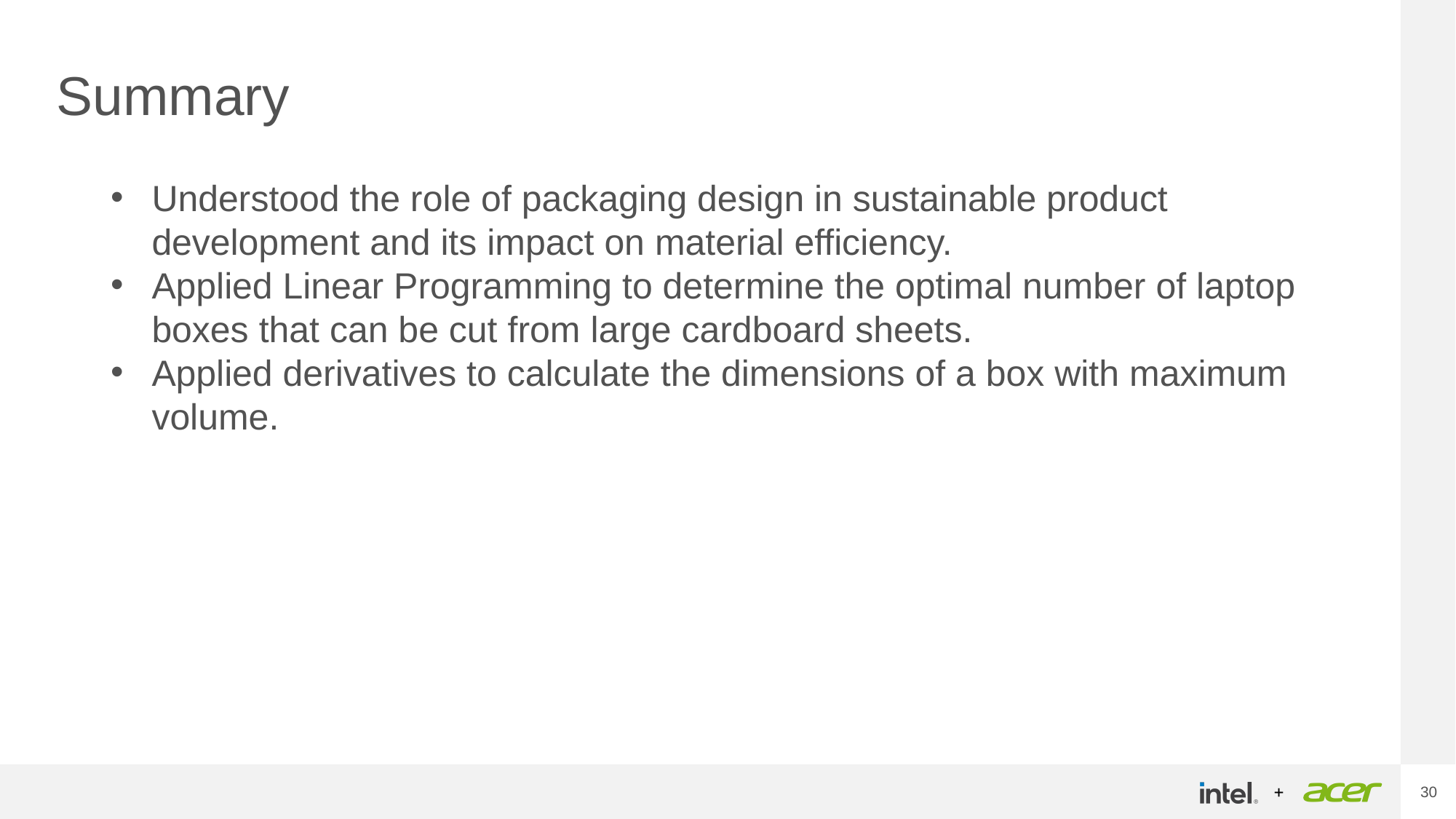

# Summary
Understood the role of packaging design in sustainable product development and its impact on material efficiency.
Applied Linear Programming to determine the optimal number of laptop boxes that can be cut from large cardboard sheets.
Applied derivatives to calculate the dimensions of a box with maximum volume.